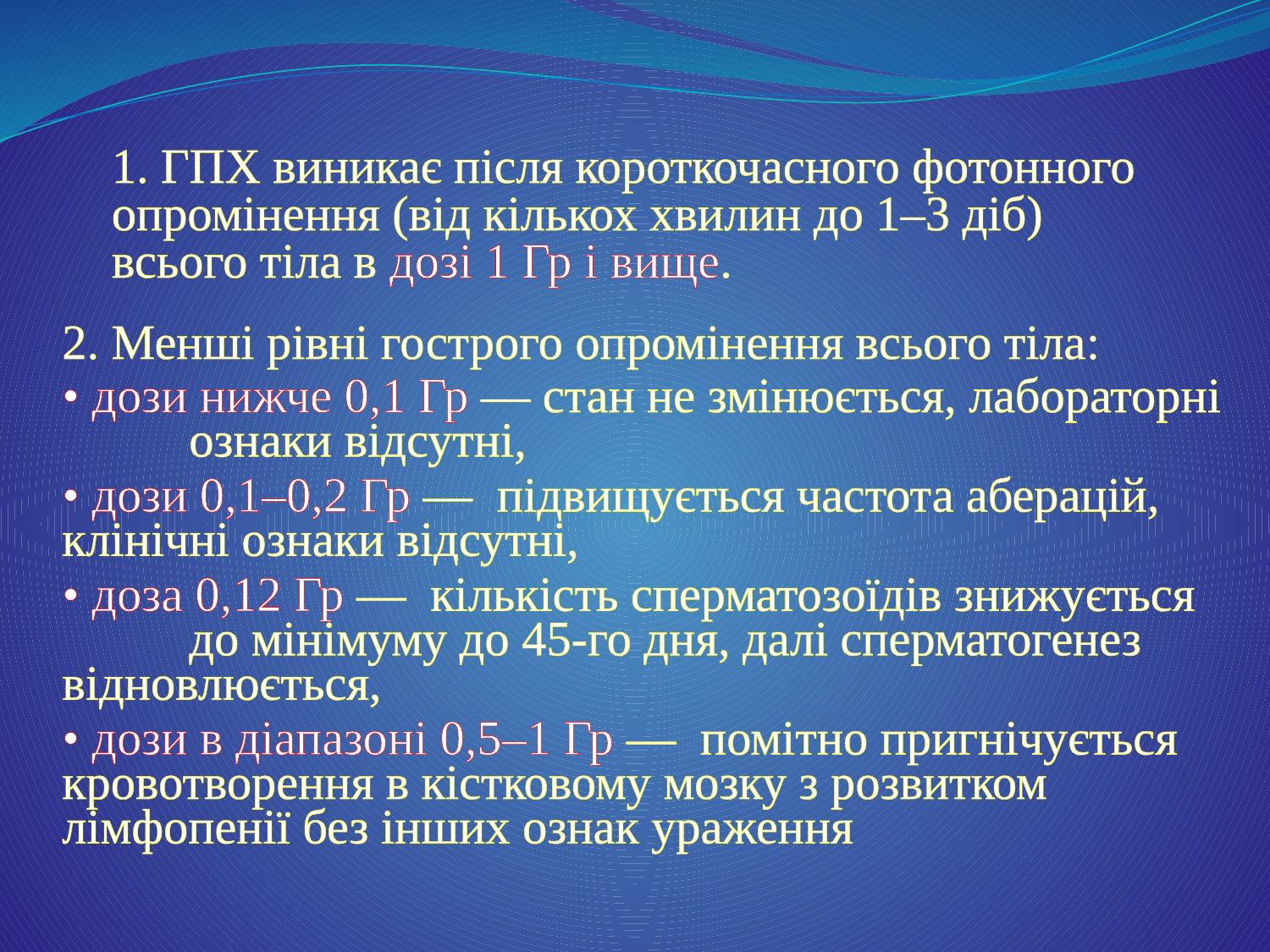

1. ГПХ виникає після короткочасного фотонного опромінення (від кількох хвилин до 1–3 діб) всього тіла в дозі 1 Гр і вище.
2. Менші рівні гострого опромінення всього тіла:
• дози нижче 0,1 Гр ― стан не змінюється, лабораторні 	ознаки відсутні,
• дози 0,1–0,2 Гр ―  підвищується частота аберацій, 	клінічні ознаки відсутні,
• доза 0,12 Гр ―  кількість сперматозоїдів знижується 	до мінімуму до 45-го дня, далі сперматогенез 	відновлюється,
• дози в діапазоні 0,5–1 Гр ―  помітно пригнічується 	кровотворення в кістковому мозку з розвитком 	лімфопенії без інших ознак ураження